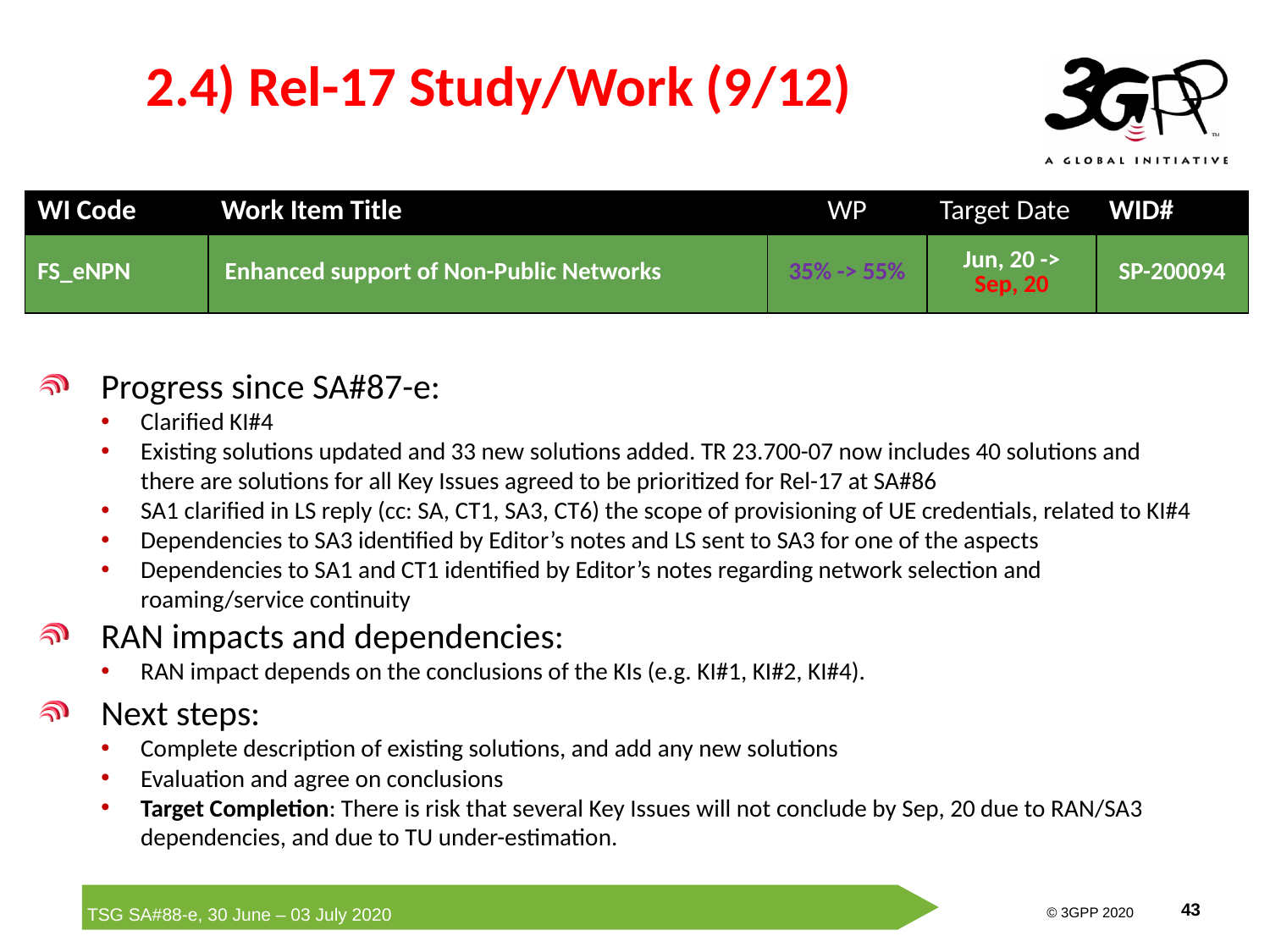

# 2.4) Rel-17 Study/Work (9/12)
| WI Code | Work Item Title | WP | Target Date | WID# |
| --- | --- | --- | --- | --- |
| FS\_eNPN | Enhanced support of Non-Public Networks | 35% -> 55% | Jun, 20 -> Sep, 20 | SP-200094 |
Progress since SA#87-e:
Clarified KI#4
Existing solutions updated and 33 new solutions added. TR 23.700-07 now includes 40 solutions and there are solutions for all Key Issues agreed to be prioritized for Rel-17 at SA#86
SA1 clarified in LS reply (cc: SA, CT1, SA3, CT6) the scope of provisioning of UE credentials, related to KI#4
Dependencies to SA3 identified by Editor’s notes and LS sent to SA3 for one of the aspects
Dependencies to SA1 and CT1 identified by Editor’s notes regarding network selection and roaming/service continuity
RAN impacts and dependencies:
RAN impact depends on the conclusions of the KIs (e.g. KI#1, KI#2, KI#4).
Next steps:
Complete description of existing solutions, and add any new solutions
Evaluation and agree on conclusions
Target Completion: There is risk that several Key Issues will not conclude by Sep, 20 due to RAN/SA3 dependencies, and due to TU under-estimation.